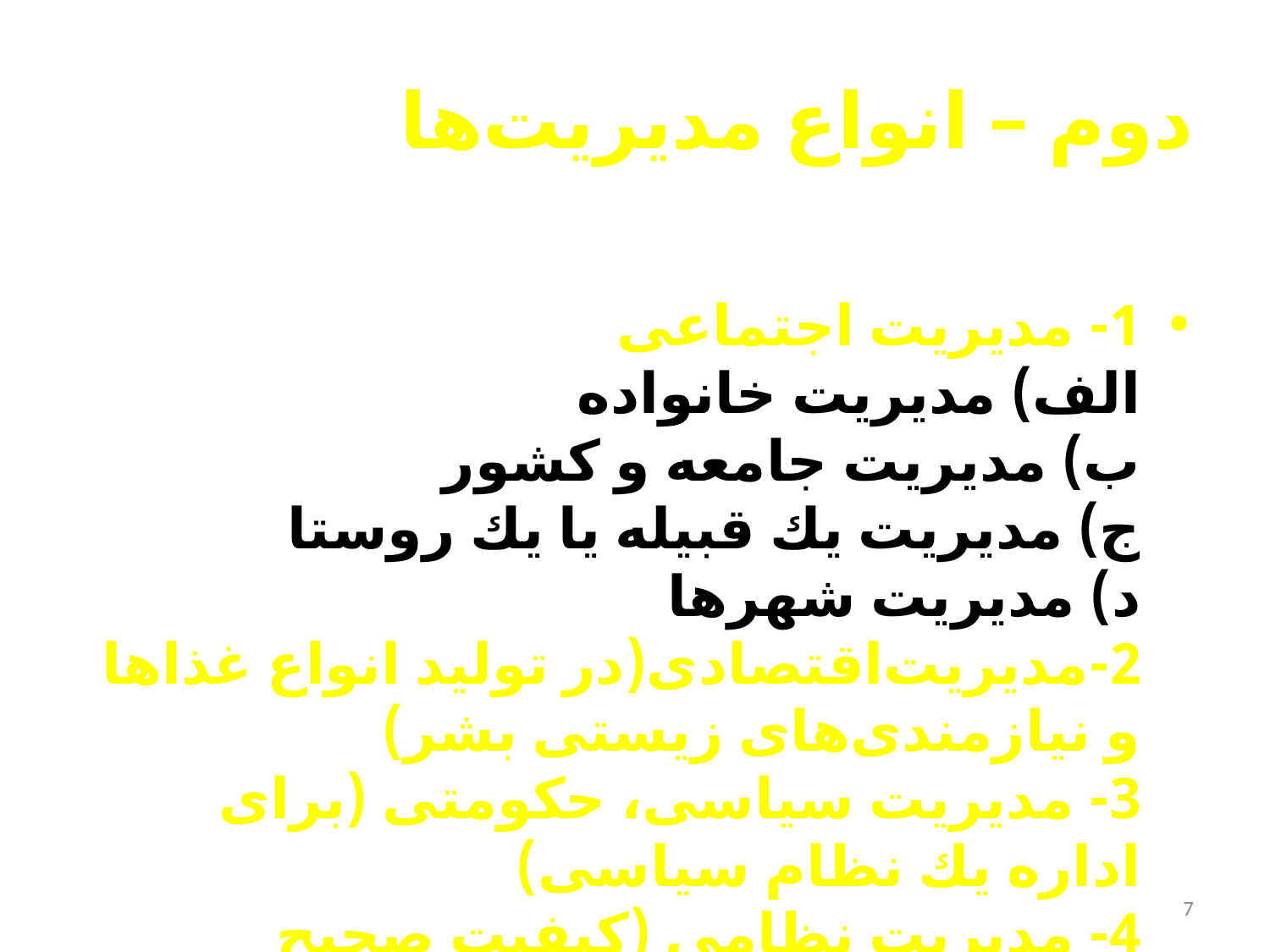

# دوم – انواع مدیریت‌ها
1- مدیریت اجتماعی
الف) مدیریت خانواده
ب) مدیریت جامعه و كشور
ج) مدیریت یك قبیله یا یك روستا
د) مدیریت شهرها
2-مدیریت‌اقتصادی(در تولید انواع غذاها و نیازمندی‌های زیستی بشر)
3- مدیریت سیاسی، حكومتی (برای اداره یك نظام سیاسی)
4- مدیریت نظامی (كیفیت صحیح بازپروری ارتش و بكارگیری آن در جنگ و صلح)
5- مدیریت قضایی (نظارت بر اجرای حقوق مردم و روش‌های صحیح بازدارندگی)
7